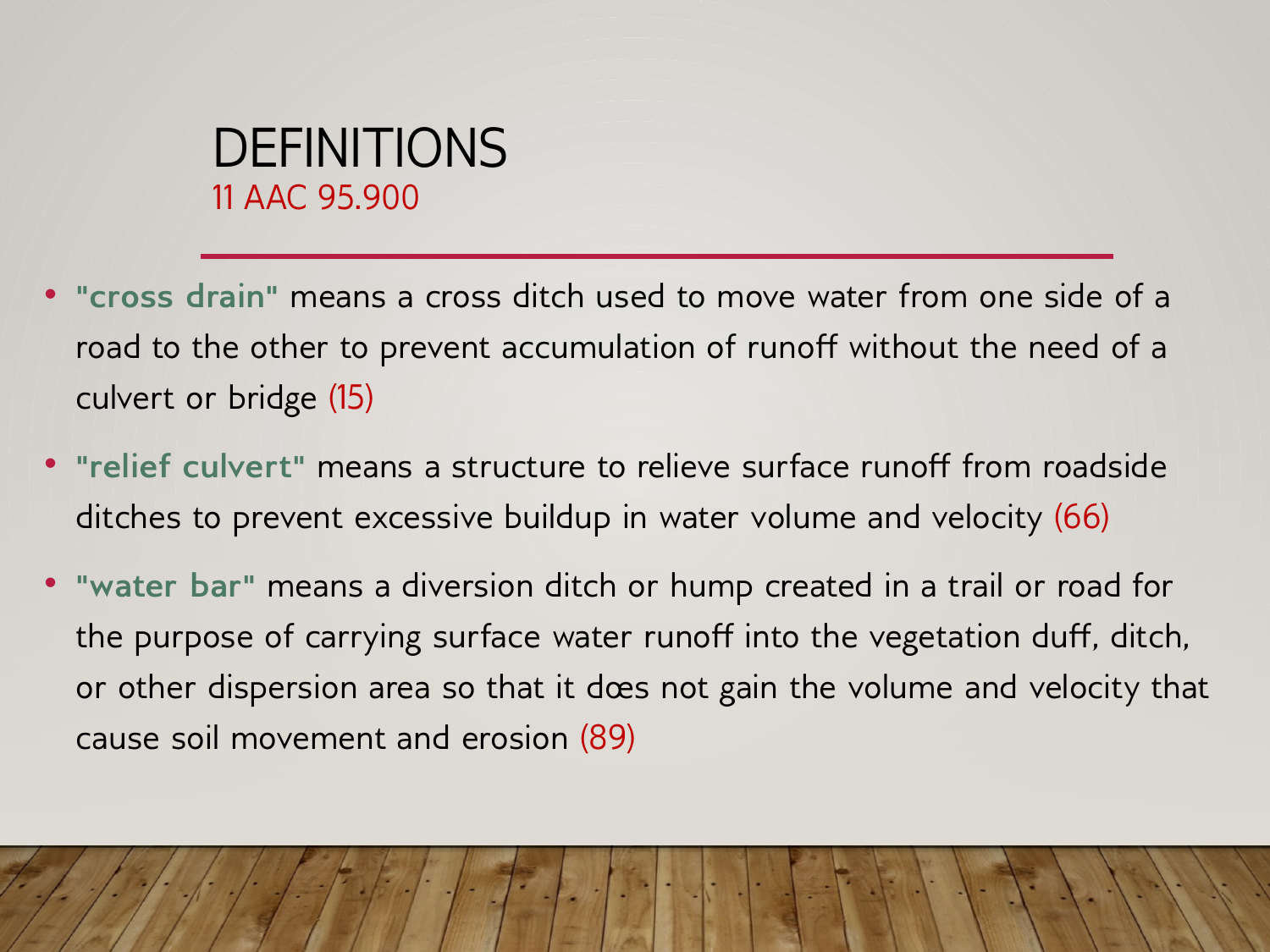

# Definitions 11 AAC 95.900
"cross drain" means a cross ditch used to move water from one side of a road to the other to prevent accumulation of runoff without the need of a culvert or bridge (15)
"relief culvert" means a structure to relieve surface runoff from roadside ditches to prevent excessive buildup in water volume and velocity (66)
"water bar" means a diversion ditch or hump created in a trail or road for the purpose of carrying surface water runoff into the vegetation duff, ditch, or other dispersion area so that it does not gain the volume and velocity that cause soil movement and erosion (89)